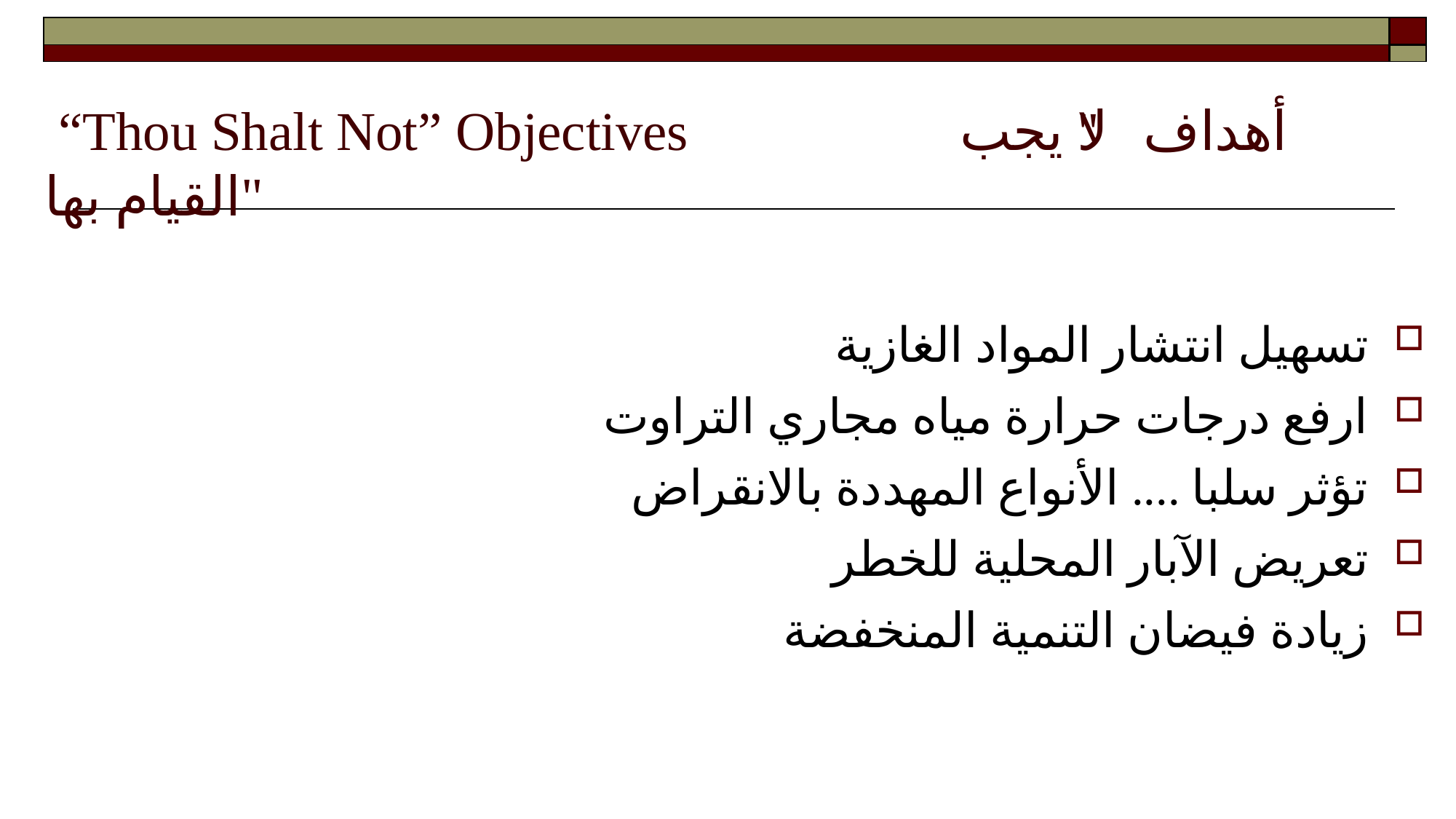

|  |  |
| --- | --- |
|  |  |
# “Thou Shalt Not” Objectives                    أهداف "لا يجب القيام بها"
تسهيل انتشار المواد الغازية
ارفع درجات حرارة مياه مجاري التراوت
تؤثر سلبا .... الأنواع المهددة بالانقراض
تعريض الآبار المحلية للخطر
زيادة فيضان التنمية المنخفضة